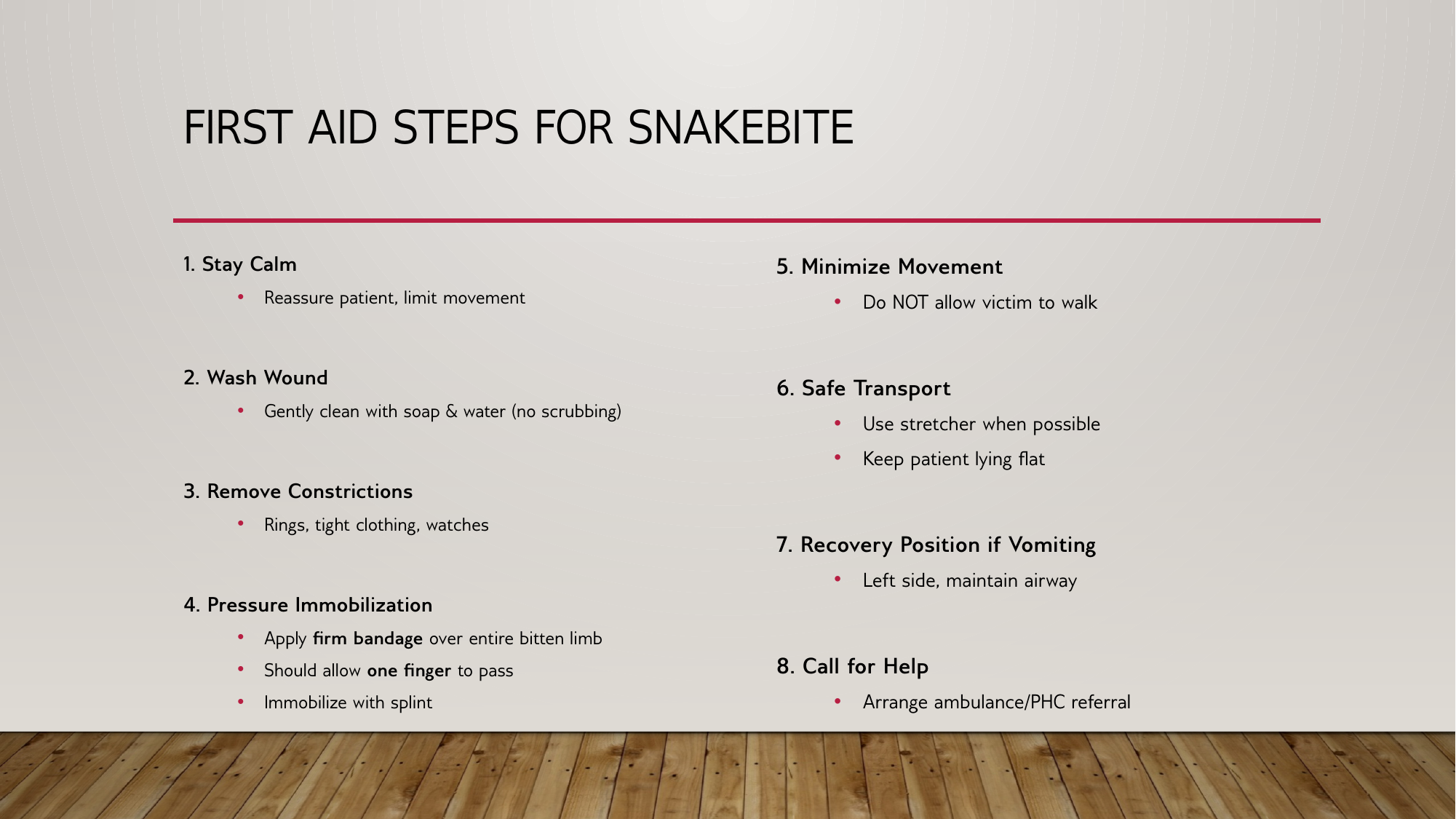

# First Aid Steps for Snakebite
1. Stay Calm
Reassure patient, limit movement

2. Wash Wound
Gently clean with soap & water (no scrubbing)

3. Remove Constrictions
Rings, tight clothing, watches

4. Pressure Immobilization
Apply firm bandage over entire bitten limb
Should allow one finger to pass
Immobilize with splint

5. Minimize Movement
Do NOT allow victim to walk

6. Safe Transport
Use stretcher when possible
Keep patient lying flat

7. Recovery Position if Vomiting
Left side, maintain airway

8. Call for Help
Arrange ambulance/PHC referral